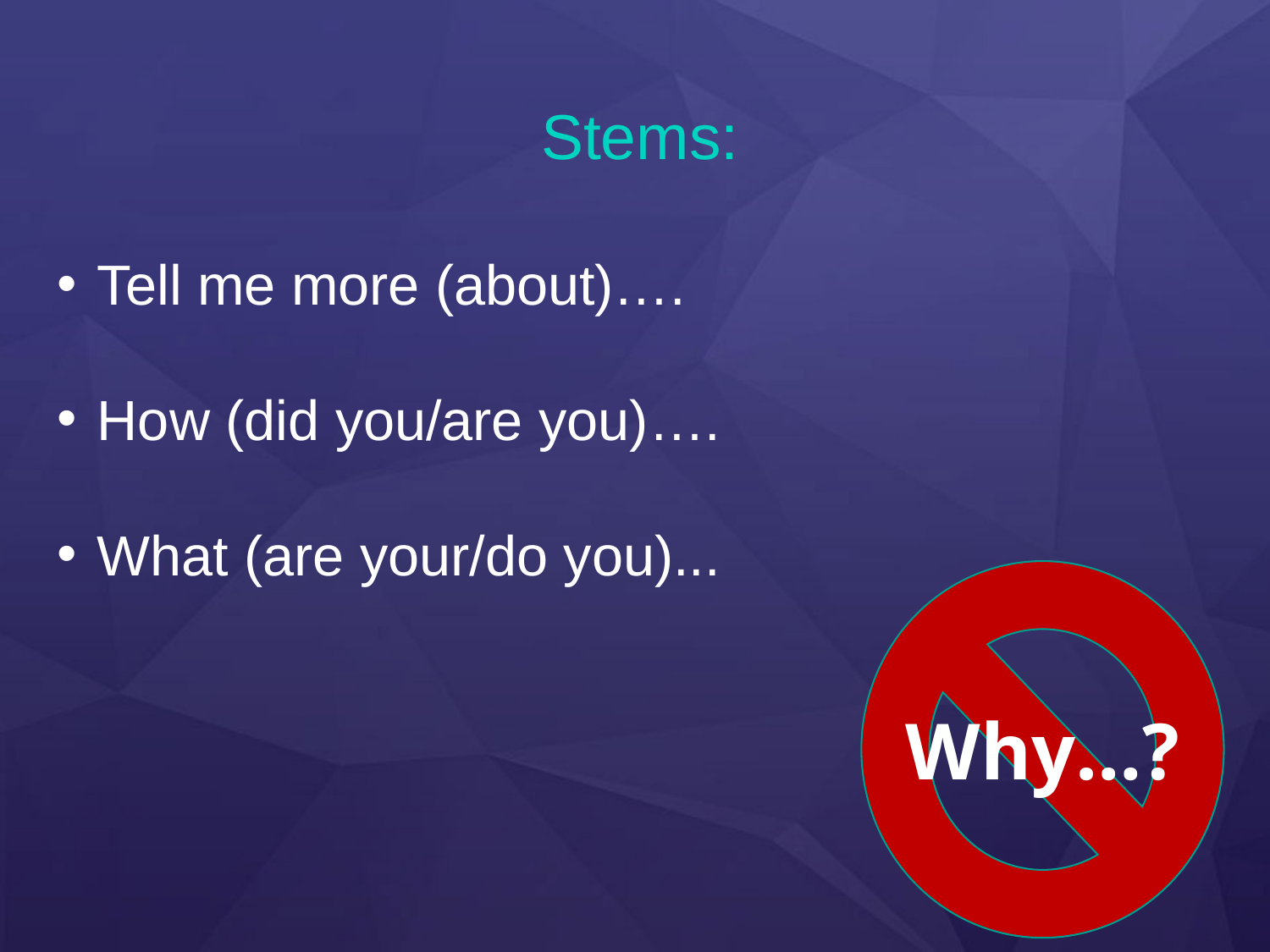

Stems:

Tell me more (about)….

How (did you/are you)….

What (are your/do you)...

Why…?